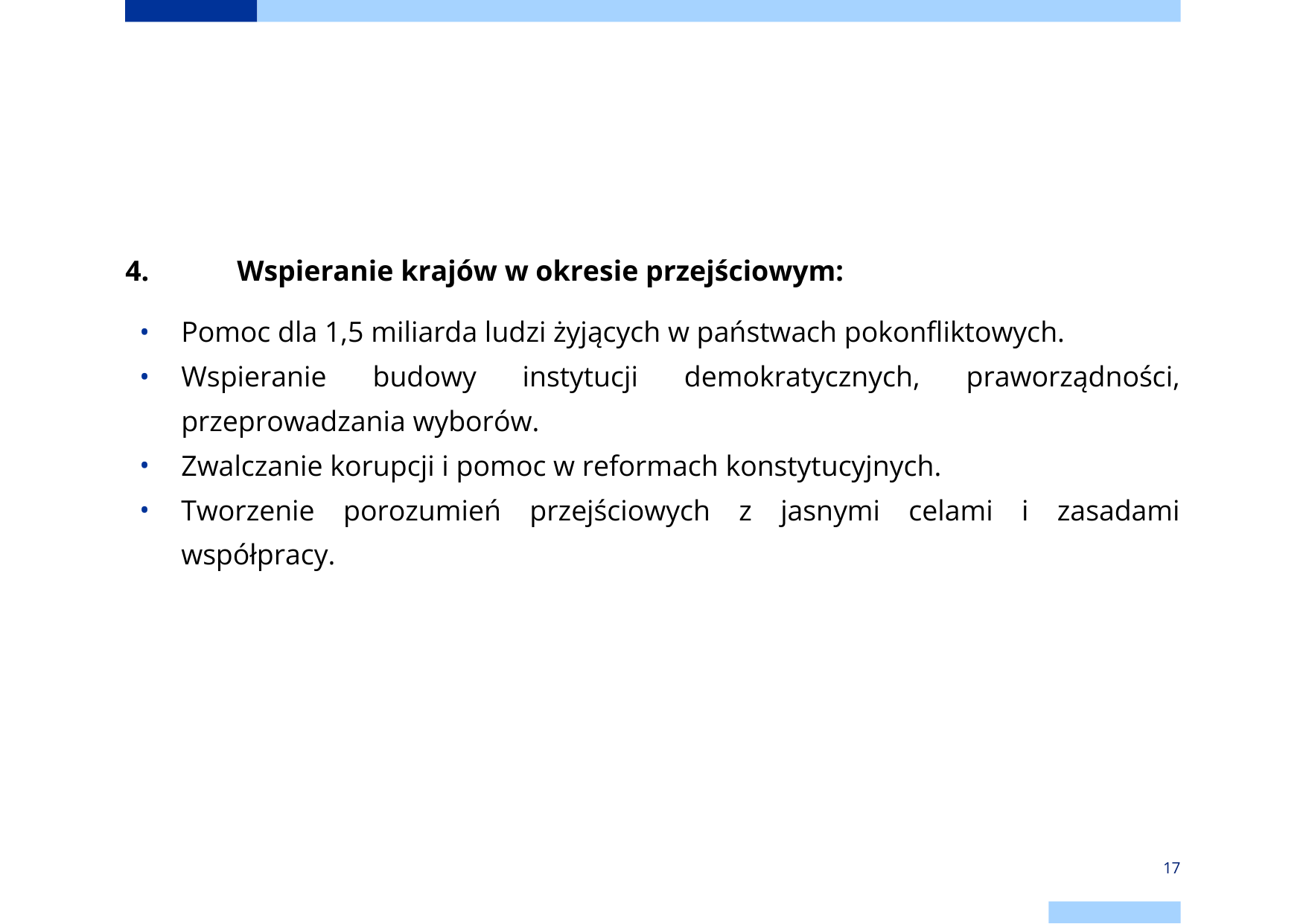

#
4.	Wspieranie krajów w okresie przejściowym:
Pomoc dla 1,5 miliarda ludzi żyjących w państwach pokonfliktowych.
Wspieranie budowy instytucji demokratycznych, praworządności, przeprowadzania wyborów.
Zwalczanie korupcji i pomoc w reformach konstytucyjnych.
Tworzenie porozumień przejściowych z jasnymi celami i zasadami współpracy.

17